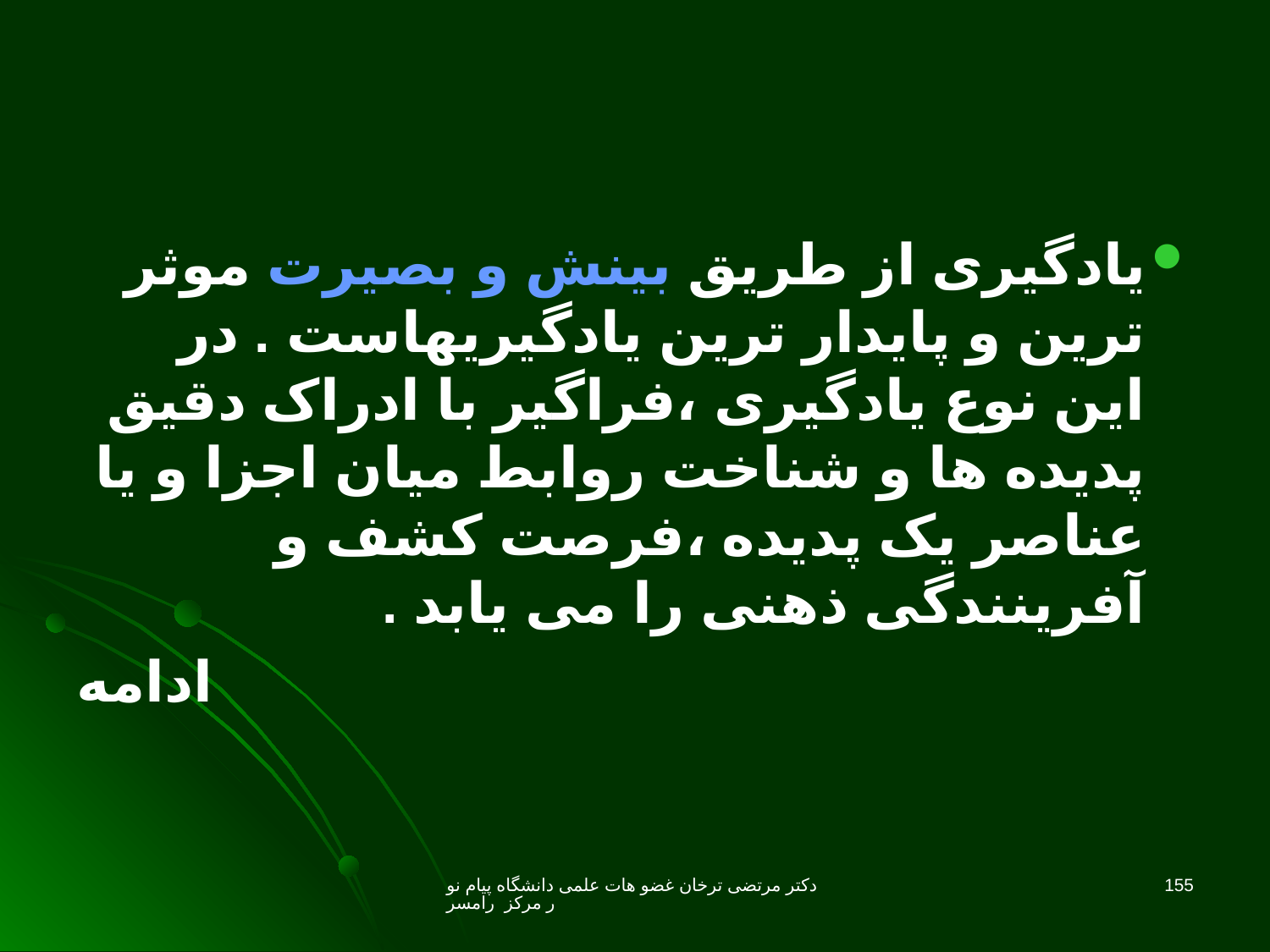

یادگیری از طریق بینش و بصیرت موثر ترین و پایدار ترین یادگیریهاست . در این نوع یادگیری ،فراگیر با ادراک دقیق پدیده ها و شناخت روابط میان اجزا و یا عناصر یک پدیده ،فرصت کشف و آفرینندگی ذهنی را می یابد .
ادامه
دکتر مرتضی ترخان غضو هات علمی دانشگاه پیام نور مرکز رامسر
155